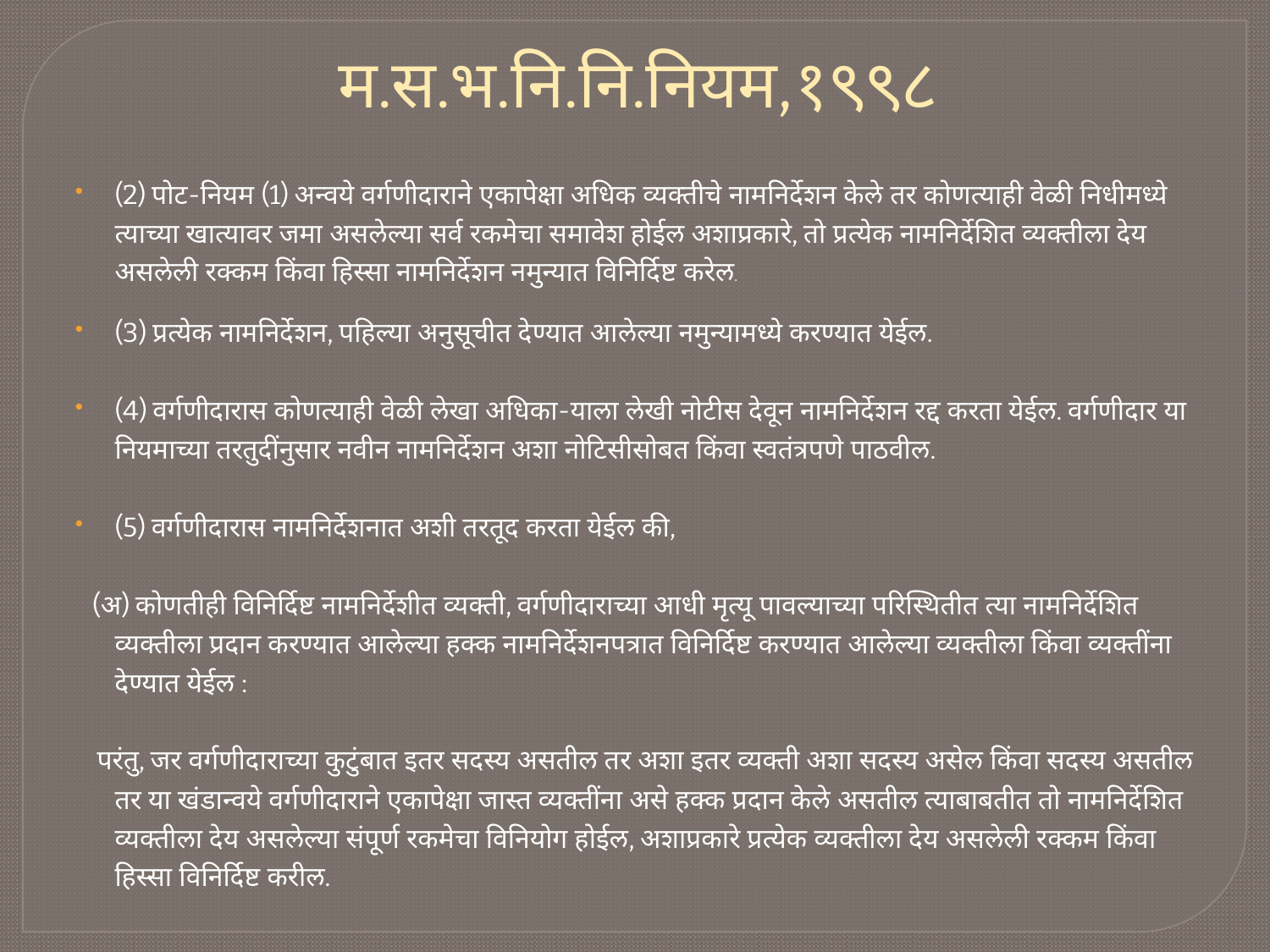

म.स.भ.नि.नि.नियम,१९९८

(2) पोट-नियम (1) अन्वये वर्गणीदाराने एकापेक्षा अधिक व्यक्तीचे नामनिर्देशन केले तर कोणत्याही वेळी निधीमध्ये त्याच्या खात्यावर जमा असलेल्या सर्व रकमेचा समावेश होईल अशाप्रकारे, तो प्रत्येक नामनिर्देशित व्यक्तीला देय असलेली रक्कम किंवा हिस्सा नामनिर्देशन नमुन्यात विनिर्दिष्ट करेल.

(3) प्रत्येक नामनिर्देशन, पहिल्या अनुसूचीत देण्यात आलेल्या नमुन्यामध्ये करण्यात येईल.

(4) वर्गणीदारास कोणत्याही वेळी लेखा अधिका-याला लेखी नोटीस देवून नामनिर्देशन रद्द करता येईल. वर्गणीदार या नियमाच्या तरतुदींनुसार नवीन नामनिर्देशन अशा नोटिसीसोबत किंवा स्वतंत्रपणे पाठवील.

(5) वर्गणीदारास नामनिर्देशनात अशी तरतूद करता येईल की,

   (अ) कोणतीही विनिर्दिष्ट नामनिर्देशीत व्यक्ती, वर्गणीदाराच्या आधी मृत्यू पावल्याच्या परिस्थितीत त्या नामनिर्देशित व्यक्तीला प्रदान करण्यात आलेल्या हक्क नामनिर्देशनपत्रात विनिर्दिष्ट करण्यात आलेल्या व्यक्तीला किंवा व्यक्तींना देण्यात येईल :

   परंतु, जर वर्गणीदाराच्या कुटुंबात इतर सदस्य असतील तर अशा इतर व्यक्ती अशा सदस्य असेल किंवा सदस्य असतील तर या खंडान्वये वर्गणीदाराने एकापेक्षा जास्त व्यक्तींना असे हक्क प्रदान केले असतील त्याबाबतीत तो नामनिर्देशित व्यक्तीला देय असलेल्या संपूर्ण रकमेचा विनियोग होईल, अशाप्रकारे प्रत्येक व्यक्तीला देय असलेली रक्कम किंवा हिस्सा विनिर्दिष्ट करील.